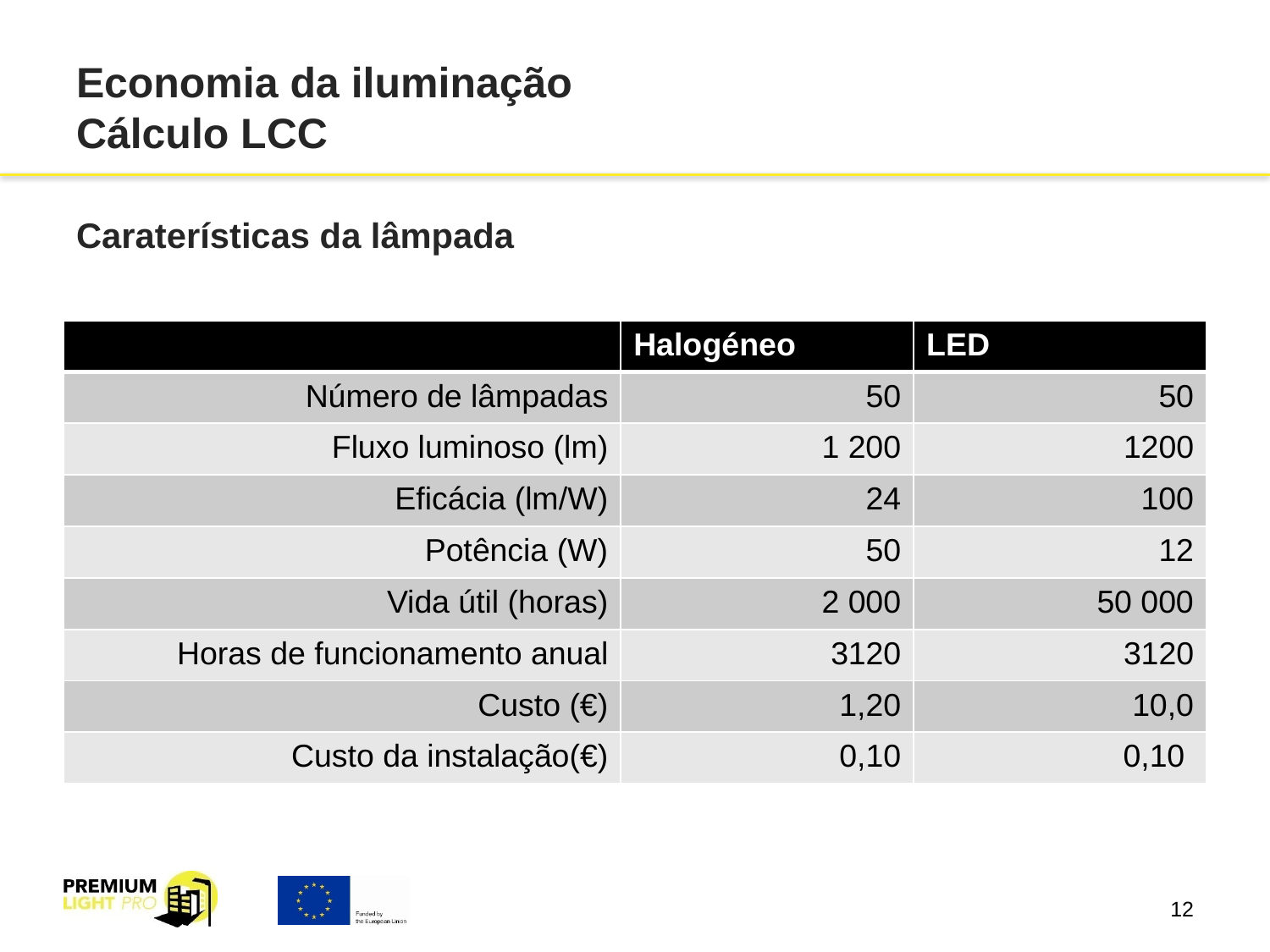

# Economia da iluminação Cálculo LCC
Caraterísticas da lâmpada

|  | Halogéneo | LED |
| --- | --- | --- |
| Número de lâmpadas | 50 | 50 |
| Fluxo luminoso (lm) | 1 200 | 1200 |
| Eficácia (lm/W) | 24 | 100 |
| Potência (W) | 50 | 12 |
| Vida útil (horas) | 2 000 | 50 000 |
| Horas de funcionamento anual | 3120 | 3120 |
| Custo (€) | 1,20 | 10,0 |
| Custo da instalação(€) | 0,10 | 0,10 |